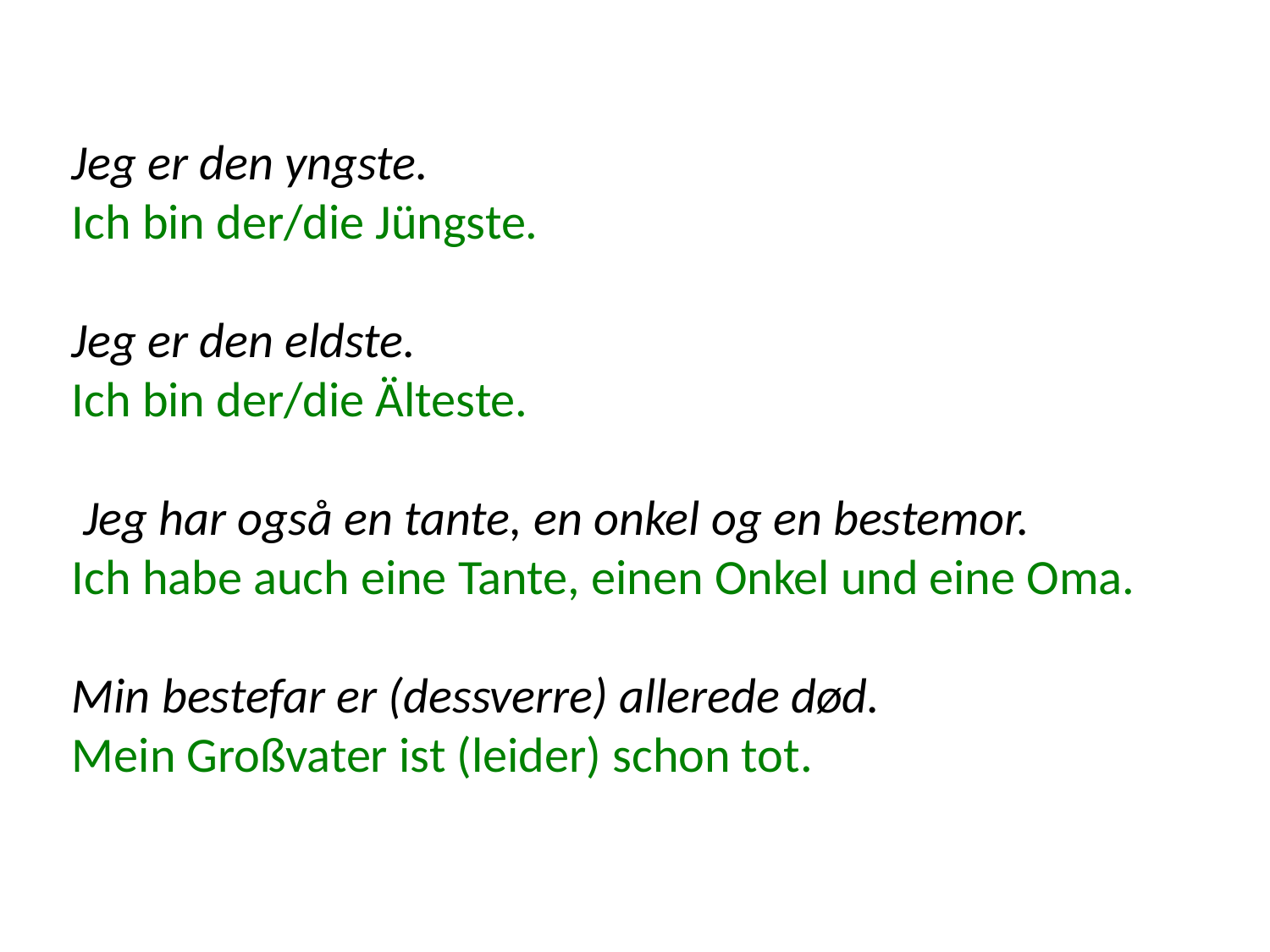

Jeg er den yngste.
Ich bin der/die Jüngste.
Jeg er den eldste.
Ich bin der/die Älteste.
 Jeg har også en tante, en onkel og en bestemor.
Ich habe auch eine Tante, einen Onkel und eine Oma.

Min bestefar er (dessverre) allerede død.
Mein Großvater ist (leider) schon tot.